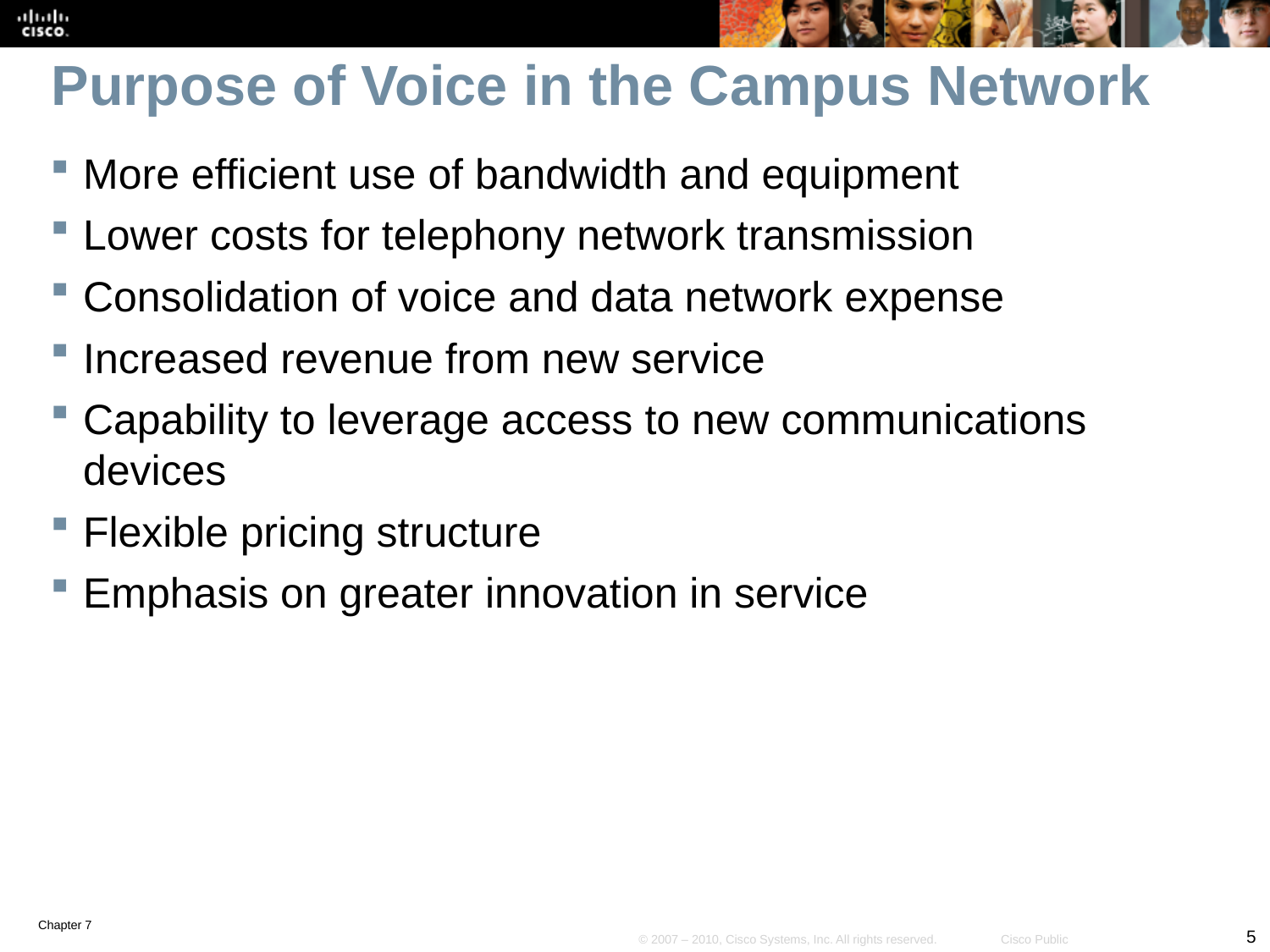

# Purpose of Voice in the Campus Network
More efficient use of bandwidth and equipment
Lower costs for telephony network transmission
Consolidation of voice and data network expense
Increased revenue from new service
Capability to leverage access to new communications devices
Flexible pricing structure
Emphasis on greater innovation in service